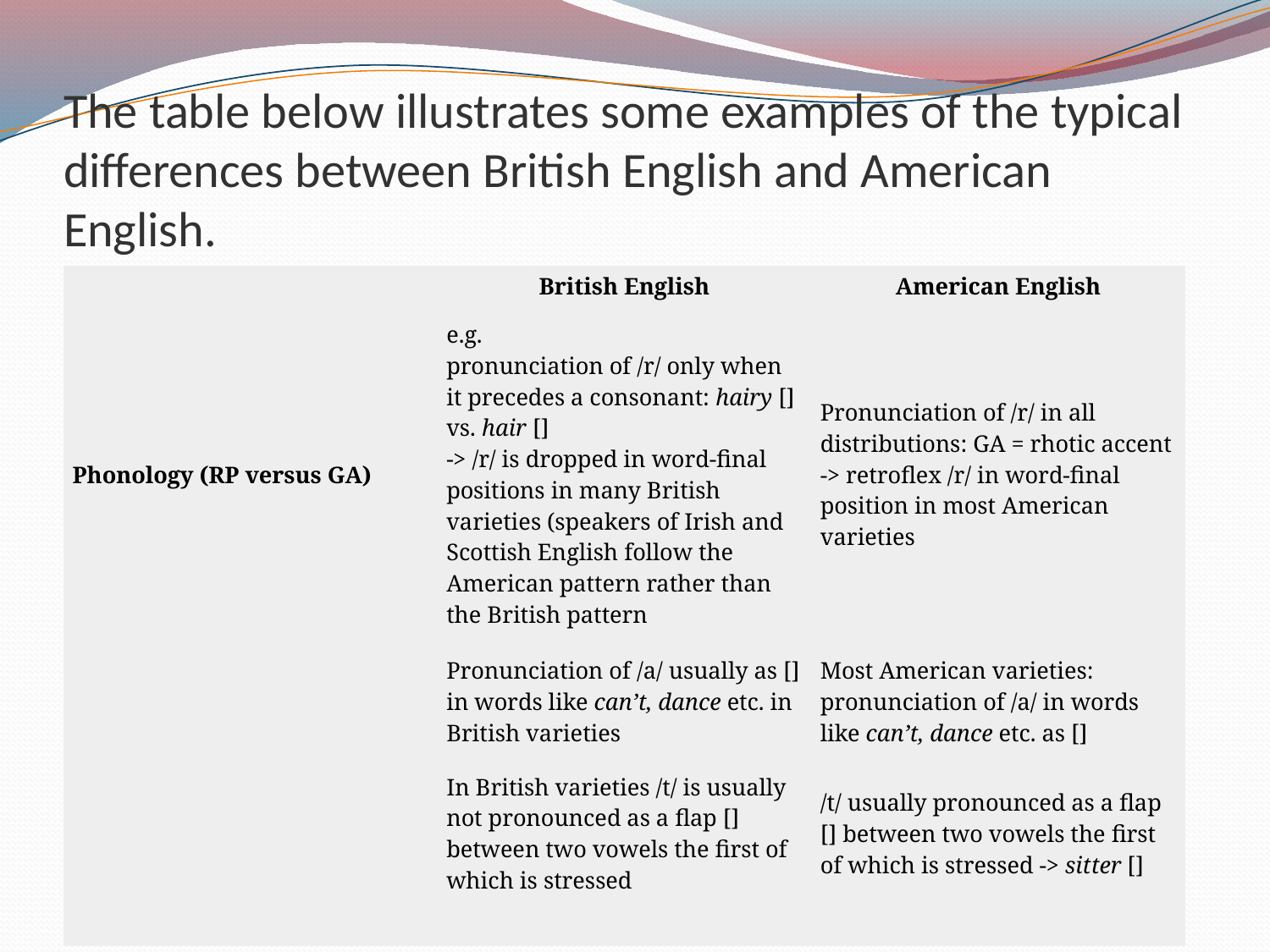

# The table below illustrates some examples of the typical differences between British English and American English.
|  | British English | American English |
| --- | --- | --- |
| Phonology (RP versus GA) | e.g. pronunciation of /r/ only when it precedes a consonant: hairy [] vs. hair [] -> /r/ is dropped in word-final positions in many British varieties (speakers of Irish and Scottish English follow the American pattern rather than the British pattern | Pronunciation of /r/ in all distributions: GA = rhotic accent -> retroflex /r/ in word-final position in most American varieties |
|  | Pronunciation of /a/ usually as [] in words like can’t, dance etc. in British varieties | Most American varieties: pronunciation of /a/ in words like can’t, dance etc. as [] |
|  | In British varieties /t/ is usually not pronounced as a flap [] between two vowels the first of which is stressed | /t/ usually pronounced as a flap [] between two vowels the first of which is stressed -> sitter [] |
|  |  |  |